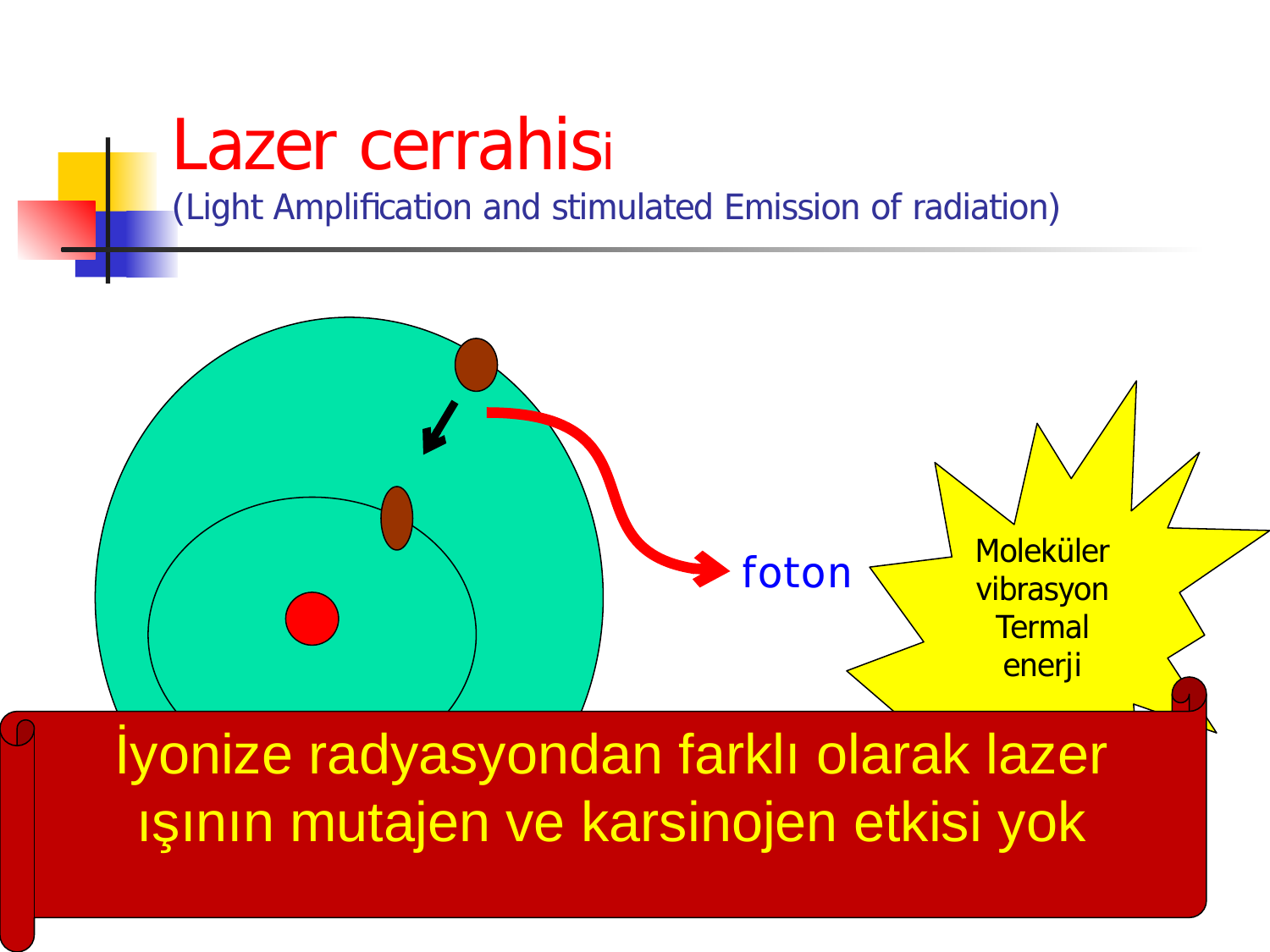

# Lazer cerrahisi (Light Amplification and stimulated Emission of radiation)

Moleküler vibrasyon
Termal enerji

foton

İyonize radyasyondan farklı olarak lazer ışının mutajen ve karsinojen etkisi yok